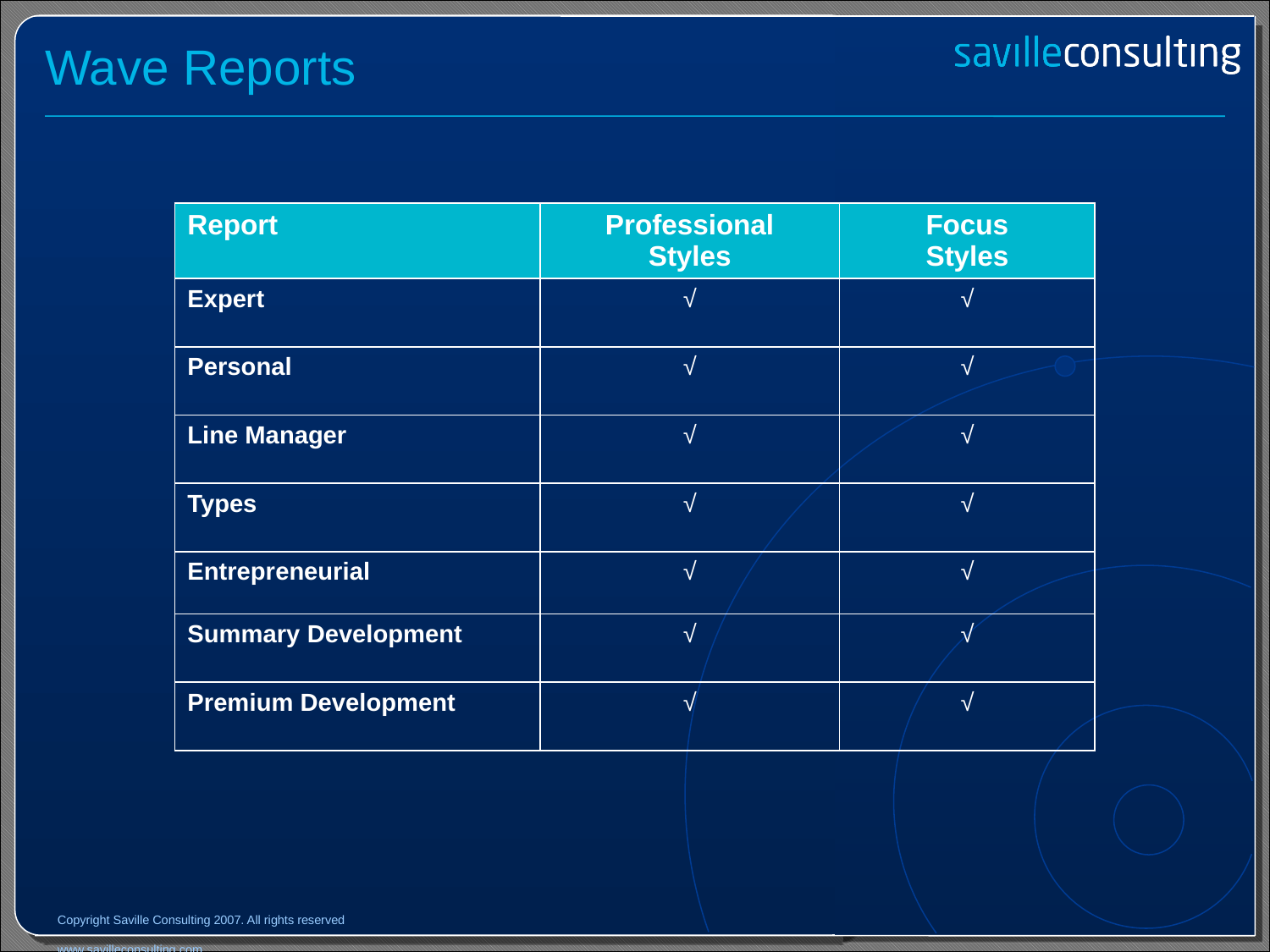

# Wave Reports
| Report | Professional Styles | Focus Styles |
| --- | --- | --- |
| Expert | √ | √ |
| Personal | √ | √ |
| Line Manager | √ | √ |
| Types | √ | √ |
| Entrepreneurial | √ | √ |
| Summary Development | √ | √ |
| Premium Development | √ | √ |